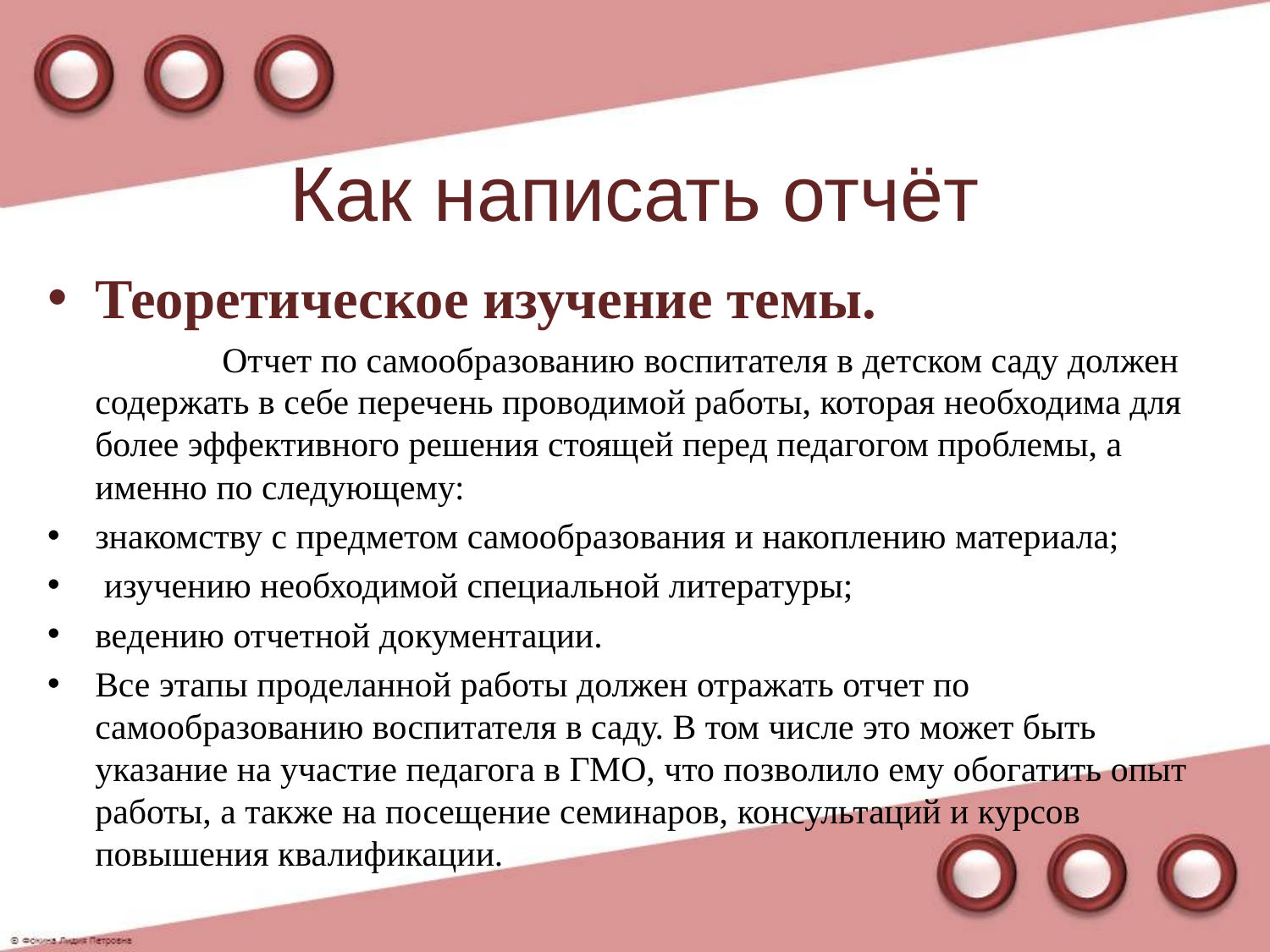

# Как написать отчёт
Теоретическое изучение темы.
      	Отчет по самообразованию воспитателя в детском саду должен содержать в себе перечень проводимой работы, которая необходима для более эффективного решения стоящей перед педагогом проблемы, а именно по следующему:
знакомству с предметом самообразования и накоплению материала;
 изучению необходимой специальной литературы;
ведению отчетной документации.
Все этапы проделанной работы должен отражать отчет по самообразованию воспитателя в саду. В том числе это может быть указание на участие педагога в ГМО, что позволило ему обогатить опыт работы, а также на посещение семинаров, консультаций и курсов повышения квалификации.